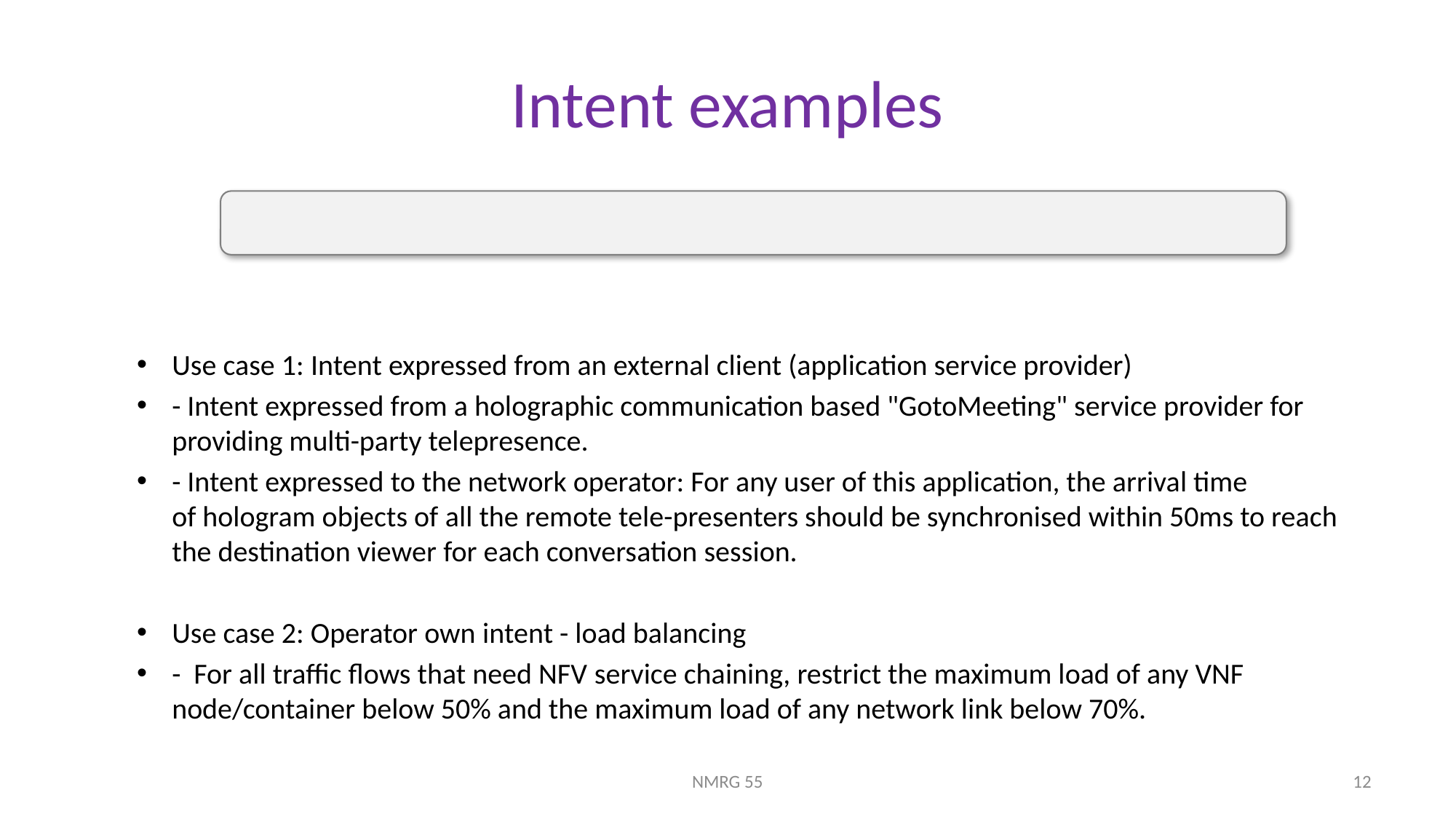

# Intent examples

Use case 1: Intent expressed from an external client (application service provider)
- Intent expressed from a holographic communication based "GotoMeeting" service provider for providing multi-party telepresence.
- Intent expressed to the network operator: For any user of this application, the arrival time of hologram objects of all the remote tele-presenters should be synchronised within 50ms to reach the destination viewer for each conversation session.

Use case 2: Operator own intent - load balancing
-  For all traffic flows that need NFV service chaining, restrict the maximum load of any VNF node/container below 50% and the maximum load of any network link below 70%.

NMRG 55
12